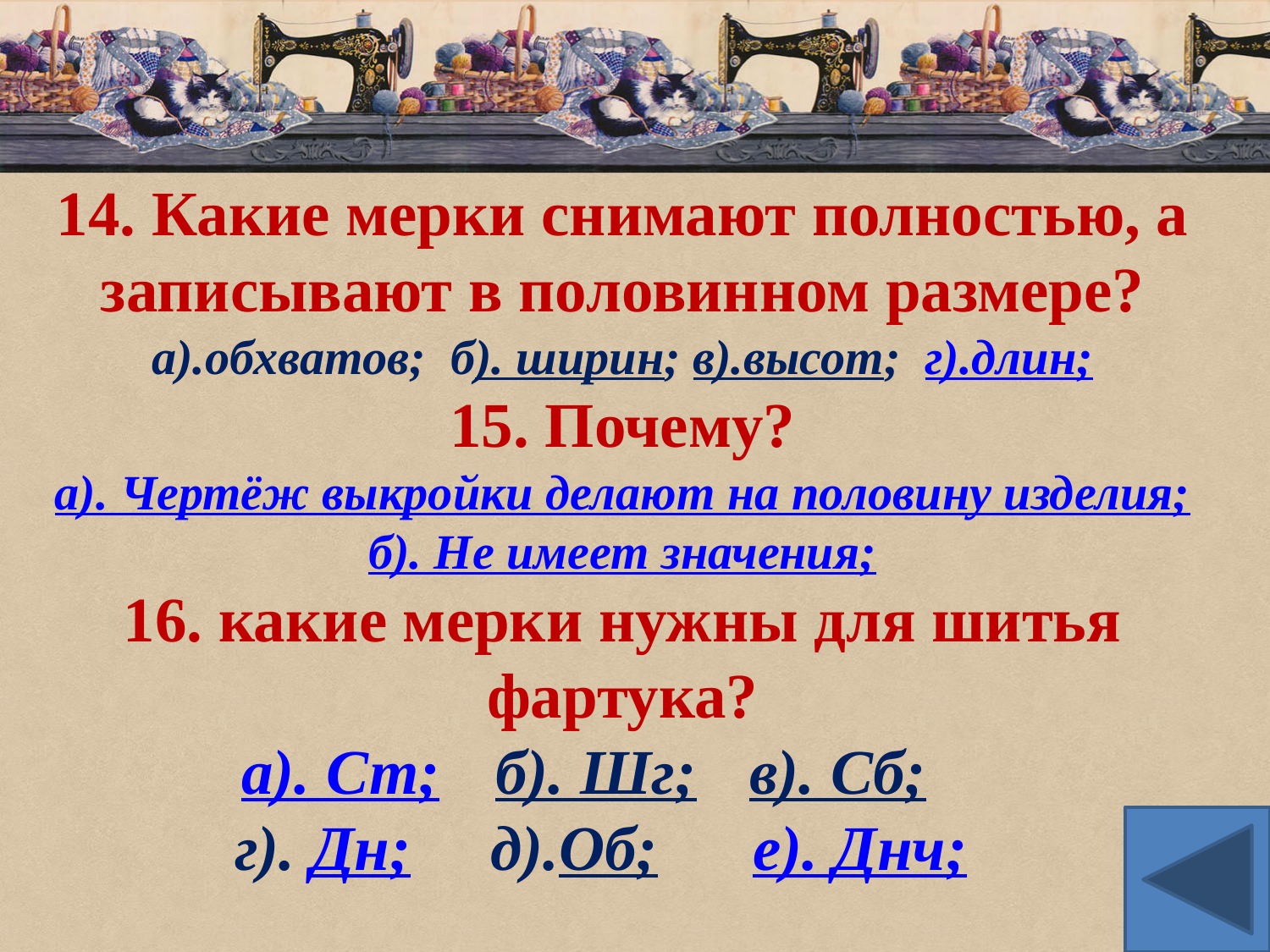

14. Какие мерки снимают полностью, а записывают в половинном размере?
а).обхватов;  б). ширин; в).высот;  г).длин;
15. Почему?
а). Чертёж выкройки делают на половину изделия;
б). Не имеет значения;
16. какие мерки нужны для шитья фартука?
а). Ст;	б). Шг;	в). Сб;
              г). Дн;     д).Об;      е). Днч;